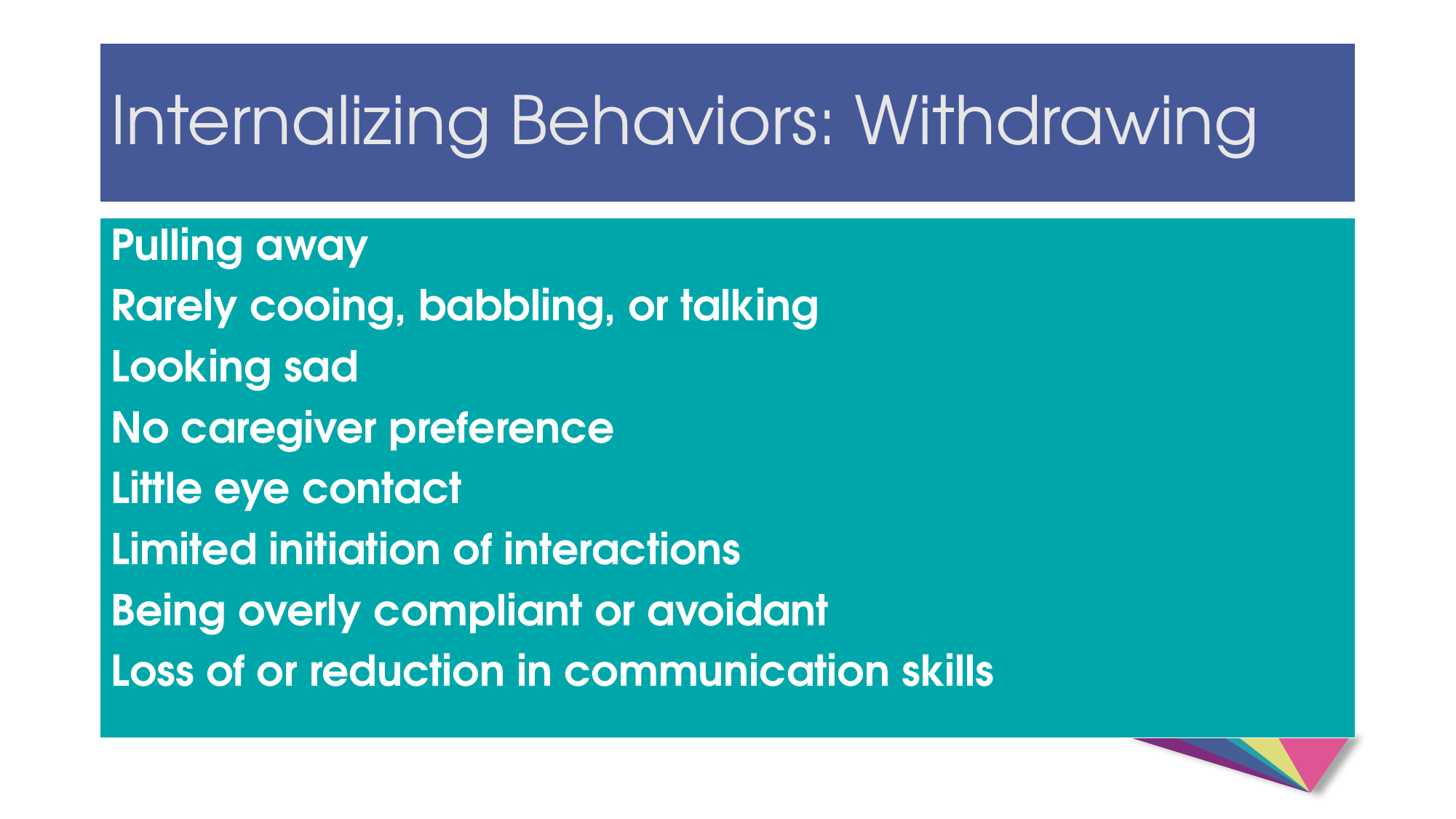

# Internalizing Behaviors: Withdrawing
Pulling away
Rarely cooing, babbling, or talking
Looking sad
No caregiver preference
Little eye contact
Limited initiation of interactions
Being overly compliant or avoidant
Loss of or reduction in communication skills